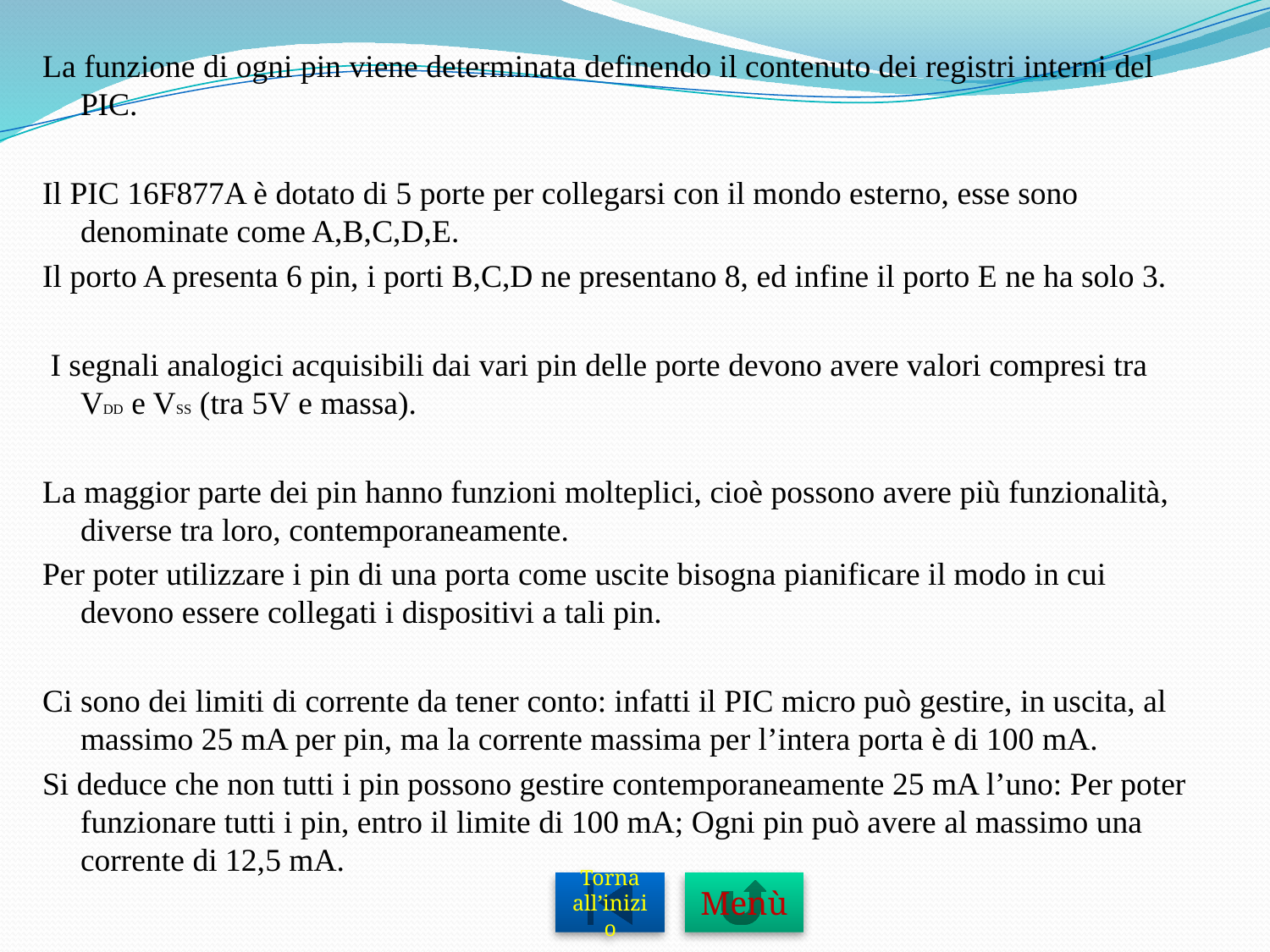

La funzione di ogni pin viene determinata definendo il contenuto dei registri interni del PIC.

Il PIC 16F877A è dotato di 5 porte per collegarsi con il mondo esterno, esse sono denominate come A,B,C,D,E.
Il porto A presenta 6 pin, i porti B,C,D ne presentano 8, ed infine il porto E ne ha solo 3.

 I segnali analogici acquisibili dai vari pin delle porte devono avere valori compresi tra VDD e VSS (tra 5V e massa).

La maggior parte dei pin hanno funzioni molteplici, cioè possono avere più funzionalità, diverse tra loro, contemporaneamente.
Per poter utilizzare i pin di una porta come uscite bisogna pianificare il modo in cui devono essere collegati i dispositivi a tali pin.

Ci sono dei limiti di corrente da tener conto: infatti il PIC micro può gestire, in uscita, al massimo 25 mA per pin, ma la corrente massima per l’intera porta è di 100 mA.
Si deduce che non tutti i pin possono gestire contemporaneamente 25 mA l’uno: Per poter funzionare tutti i pin, entro il limite di 100 mA; Ogni pin può avere al massimo una corrente di 12,5 mA.

Torna all’inizio
Menù